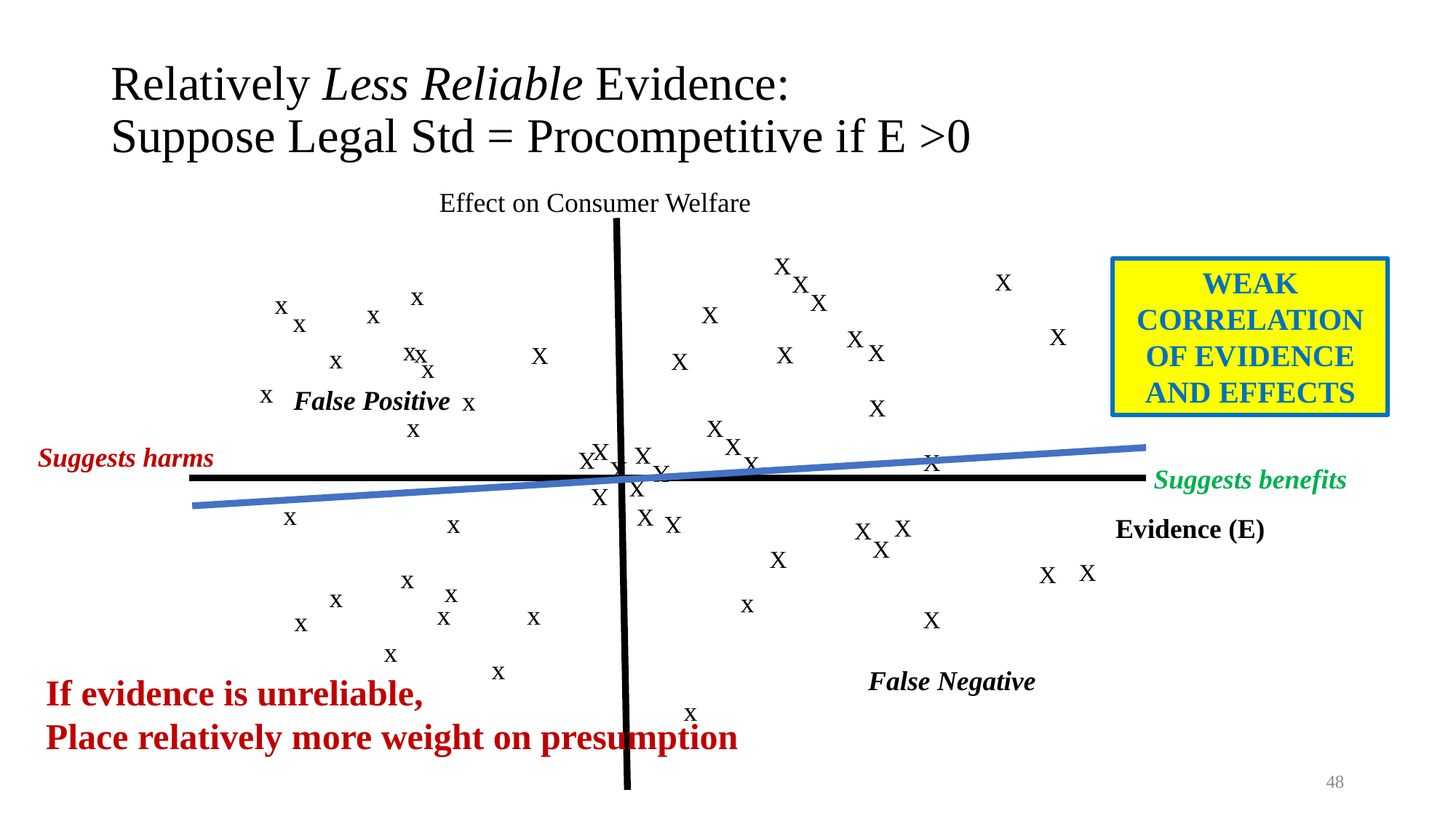

# Relatively Less Reliable Evidence: Suppose Legal Std = Procompetitive if E >0
 Effect on Consumer Welfare

X
WEAK
CORRELATION OF EVIDENCE AND EFFECTS
X
X
x
X
x
x
X
x
X
X
x
x
X
X
X
x
X
x
x
False Positive
x
X
x
X
X
X
Suggests harms
X
X
X
X
X
X
Suggests benefits
X
X
x
X
x
Evidence (E)
X
X
X
X
X
X
X
x
x
x
x
x
x
X
x
x
x
False Negative
If evidence is unreliable,
Place relatively more weight on presumption
x
48